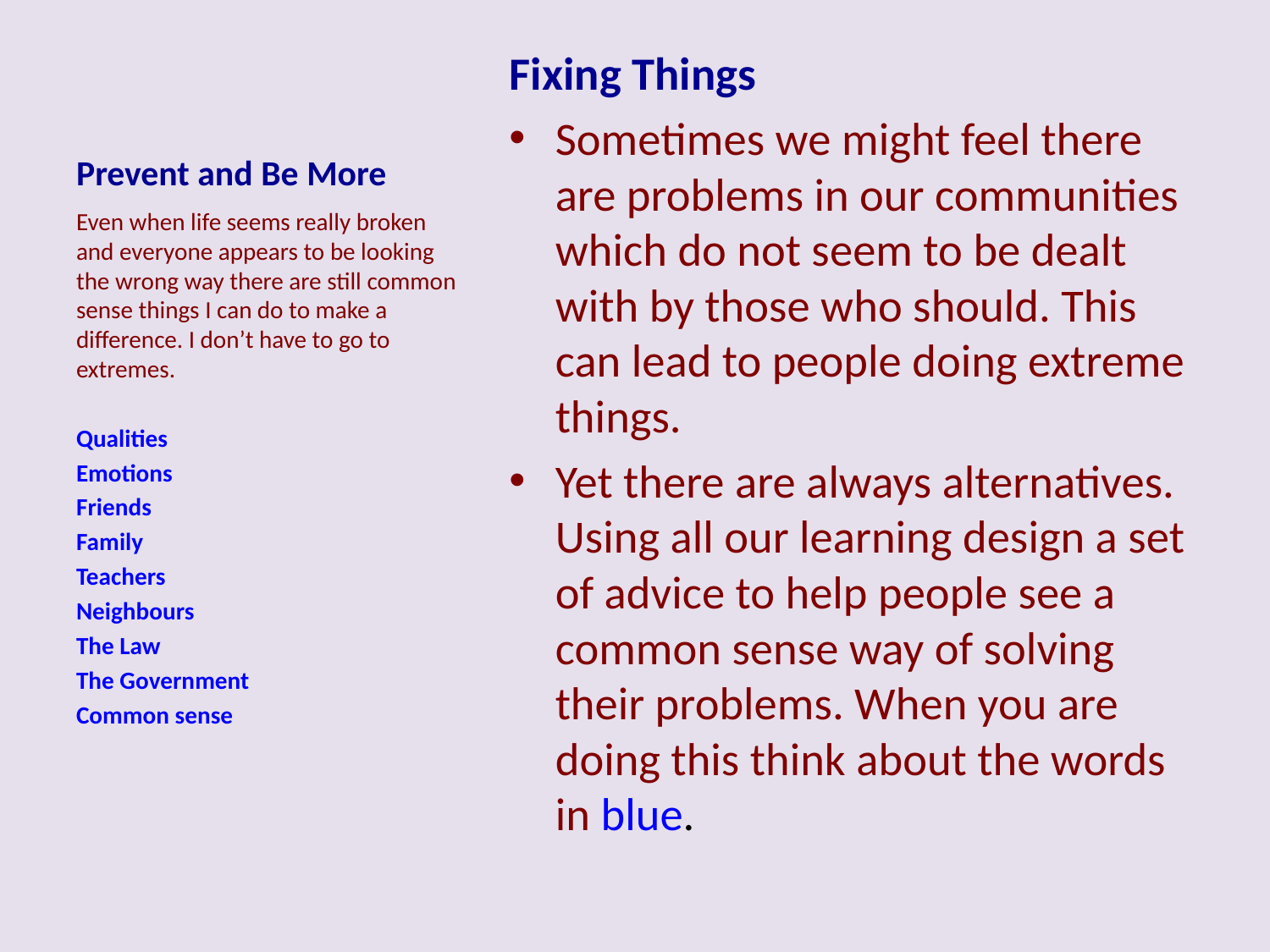

# Prevent and Be More
Fixing Things
Sometimes we might feel there are problems in our communities which do not seem to be dealt with by those who should. This can lead to people doing extreme things.
Yet there are always alternatives. Using all our learning design a set of advice to help people see a common sense way of solving their problems. When you are doing this think about the words in blue.
Even when life seems really broken and everyone appears to be looking the wrong way there are still common sense things I can do to make a difference. I don’t have to go to extremes.

Qualities
Emotions
Friends
Family
Teachers
Neighbours
The Law
The Government
Common sense